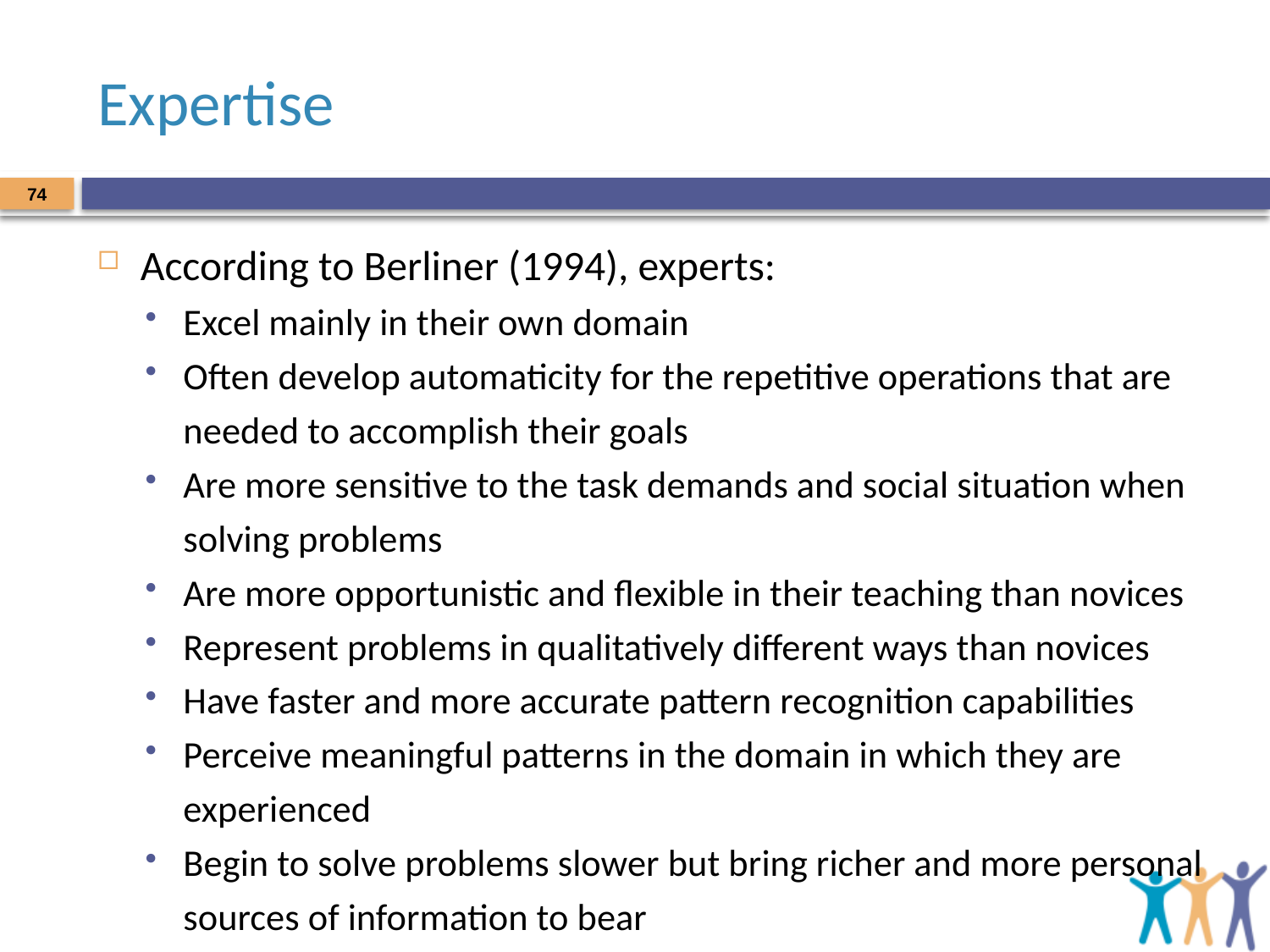

# Expertise
74
According to Berliner (1994), experts:
Excel mainly in their own domain
Often develop automaticity for the repetitive operations that are needed to accomplish their goals
Are more sensitive to the task demands and social situation when solving problems
Are more opportunistic and flexible in their teaching than novices
Represent problems in qualitatively different ways than novices
Have faster and more accurate pattern recognition capabilities
Perceive meaningful patterns in the domain in which they are experienced
Begin to solve problems slower but bring richer and more personal sources of information to bear